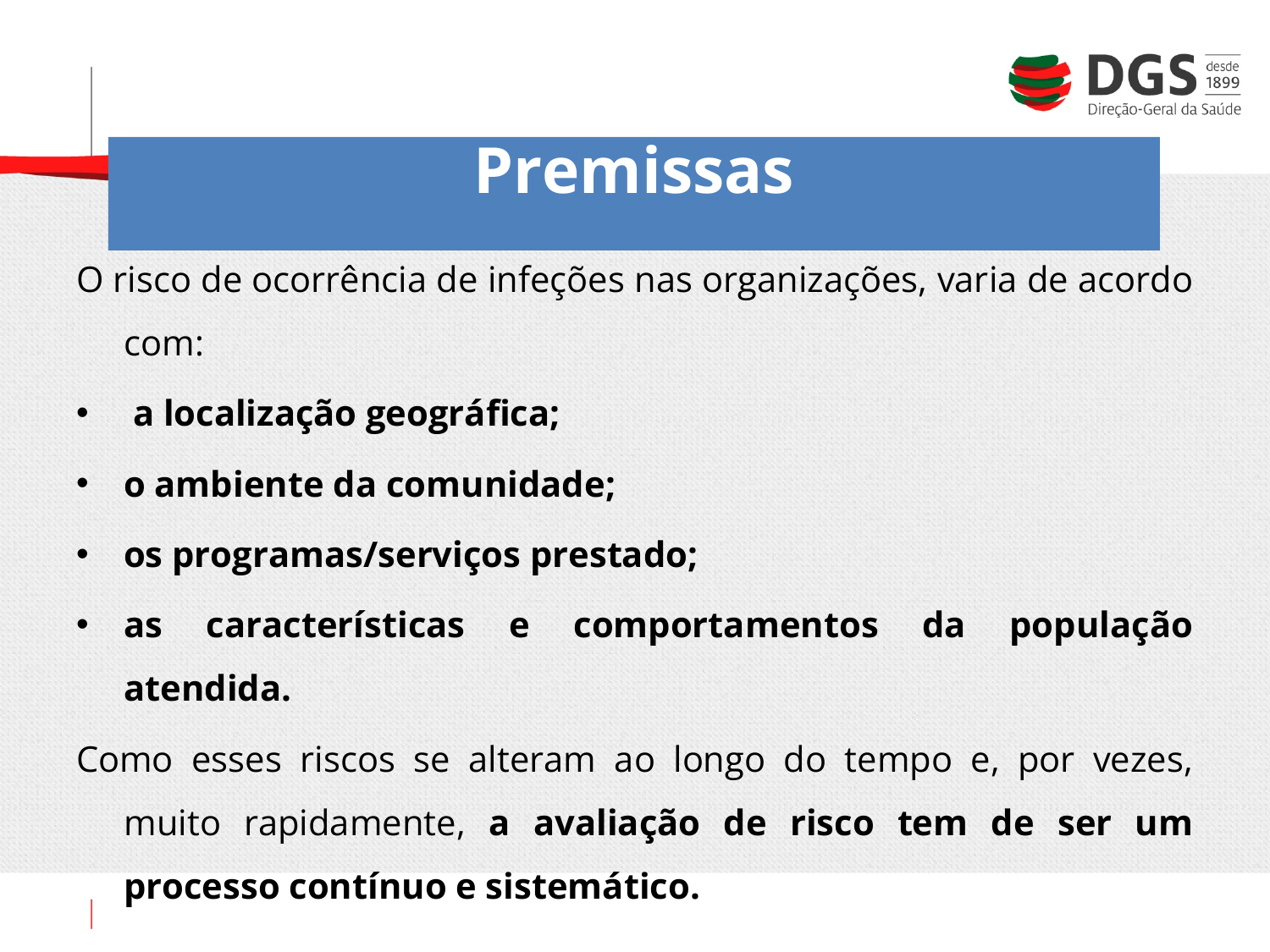

# Premissas
O risco de ocorrência de infeções nas organizações, varia de acordo com:
 a localização geográfica;
o ambiente da comunidade;
os programas/serviços prestado;
as características e comportamentos da população atendida.
Como esses riscos se alteram ao longo do tempo e, por vezes, muito rapidamente, a avaliação de risco tem de ser um processo contínuo e sistemático.